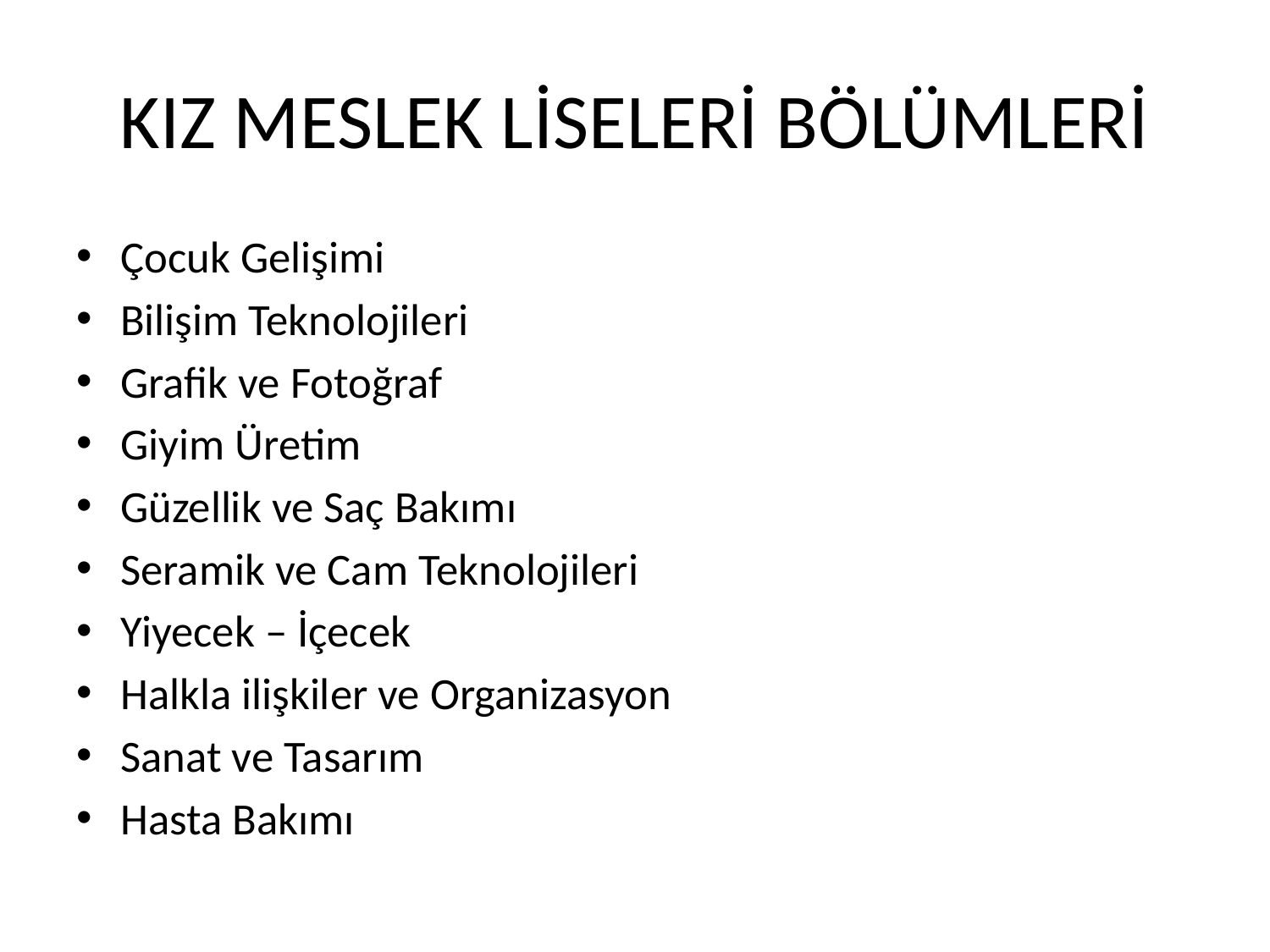

# KIZ MESLEK LİSELERİ BÖLÜMLERİ
Çocuk Gelişimi
Bilişim Teknolojileri
Grafik ve Fotoğraf
Giyim Üretim
Güzellik ve Saç Bakımı
Seramik ve Cam Teknolojileri
Yiyecek – İçecek
Halkla ilişkiler ve Organizasyon
Sanat ve Tasarım
Hasta Bakımı